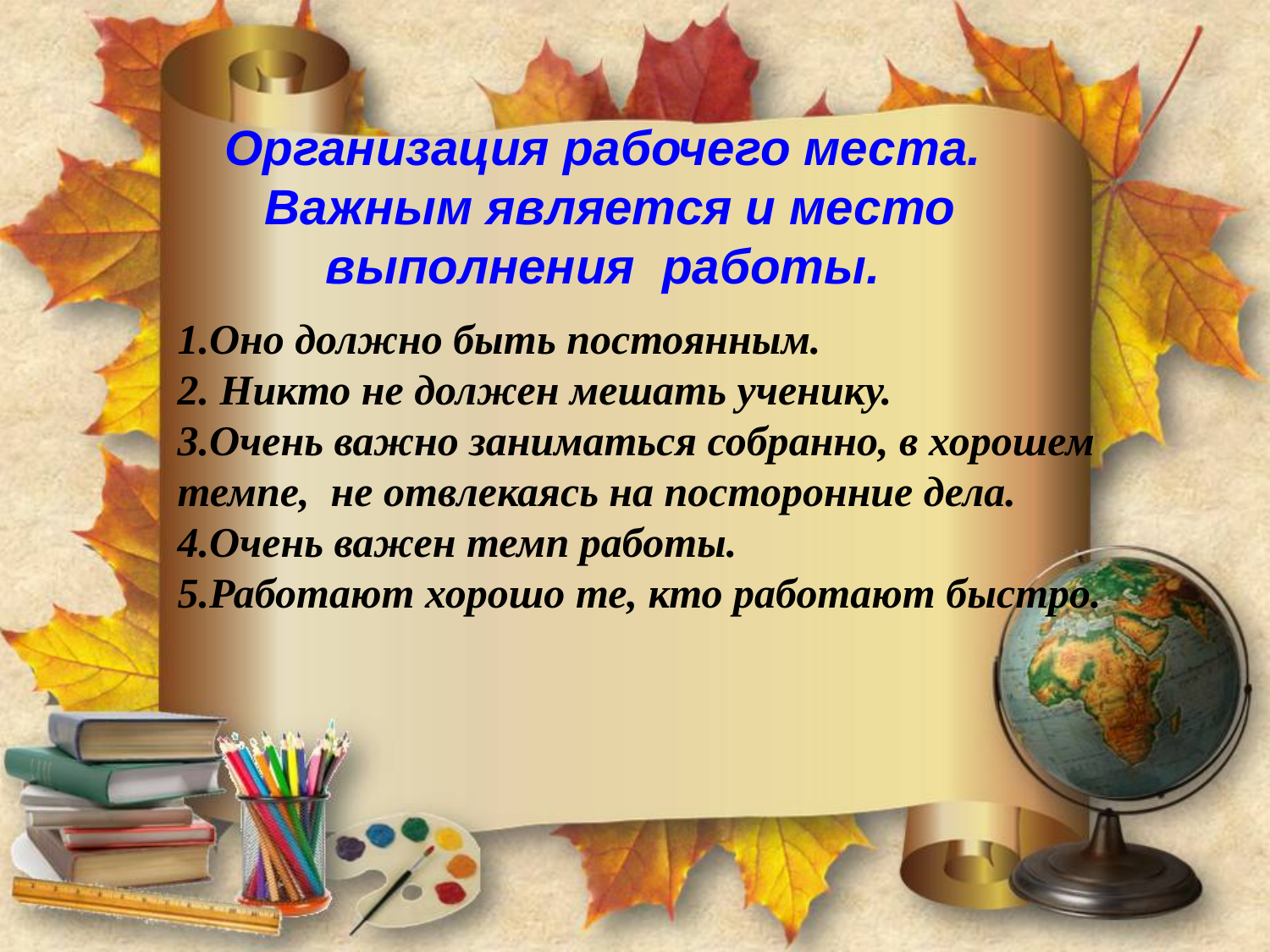

Организация рабочего места.
Важным является и место выполнения  работы.

1.Оно должно быть постоянным.
2. Никто не должен мешать ученику.
3.Очень важно заниматься собранно, в хорошем  темпе,  не отвлекаясь на посторонние дела.
4.Очень важен темп работы.
5.Работают хорошо те, кто работают быстро.